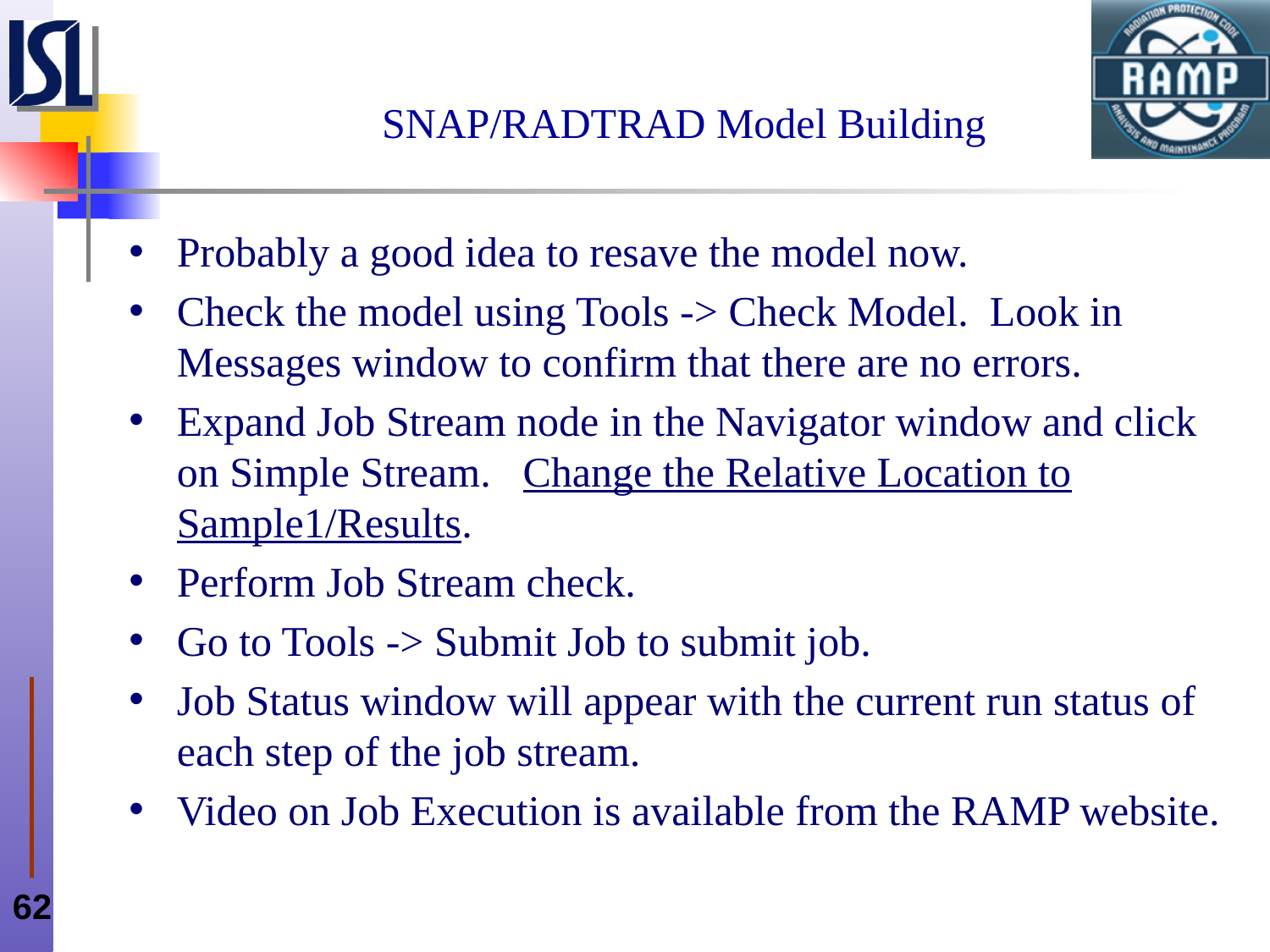

# SNAP/RADTRAD Model Building
Probably a good idea to resave the model now.
Check the model using Tools -> Check Model.  Look in Messages window to confirm that there are no errors.
Expand Job Stream node in the Navigator window and click on Simple Stream.   Change the Relative Location to Sample1/Results.
Perform Job Stream check.
Go to Tools -> Submit Job to submit job.
Job Status window will appear with the current run status of each step of the job stream.
Video on Job Execution is available from the RAMP website.